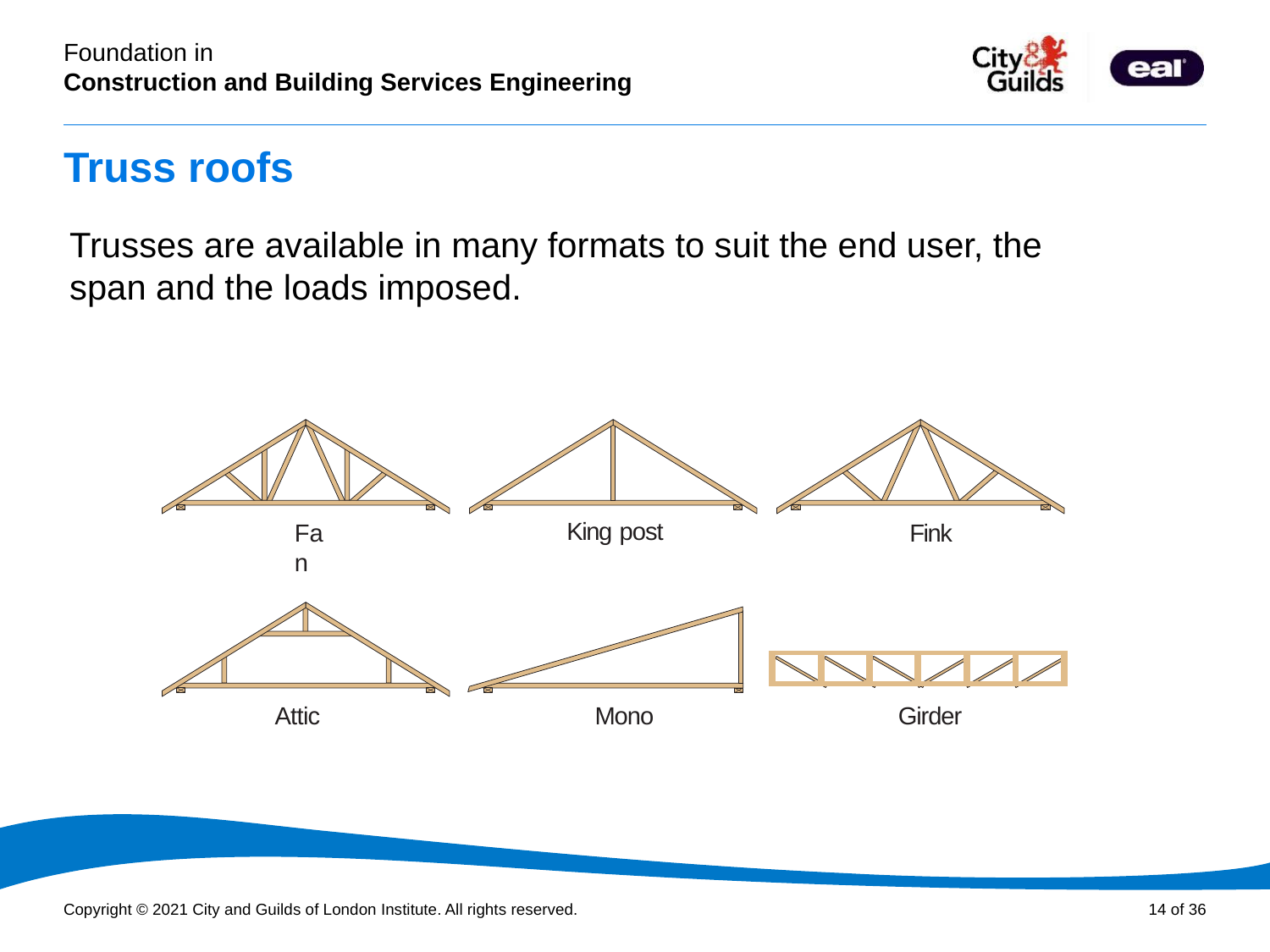

# Truss roofs
Trusses are available in many formats to suit the end user, the span and the loads imposed.

King post
Fan
Fink

|  |  |  |  |  |  |
| --- | --- | --- | --- | --- | --- |

Attic
Mono
Girder